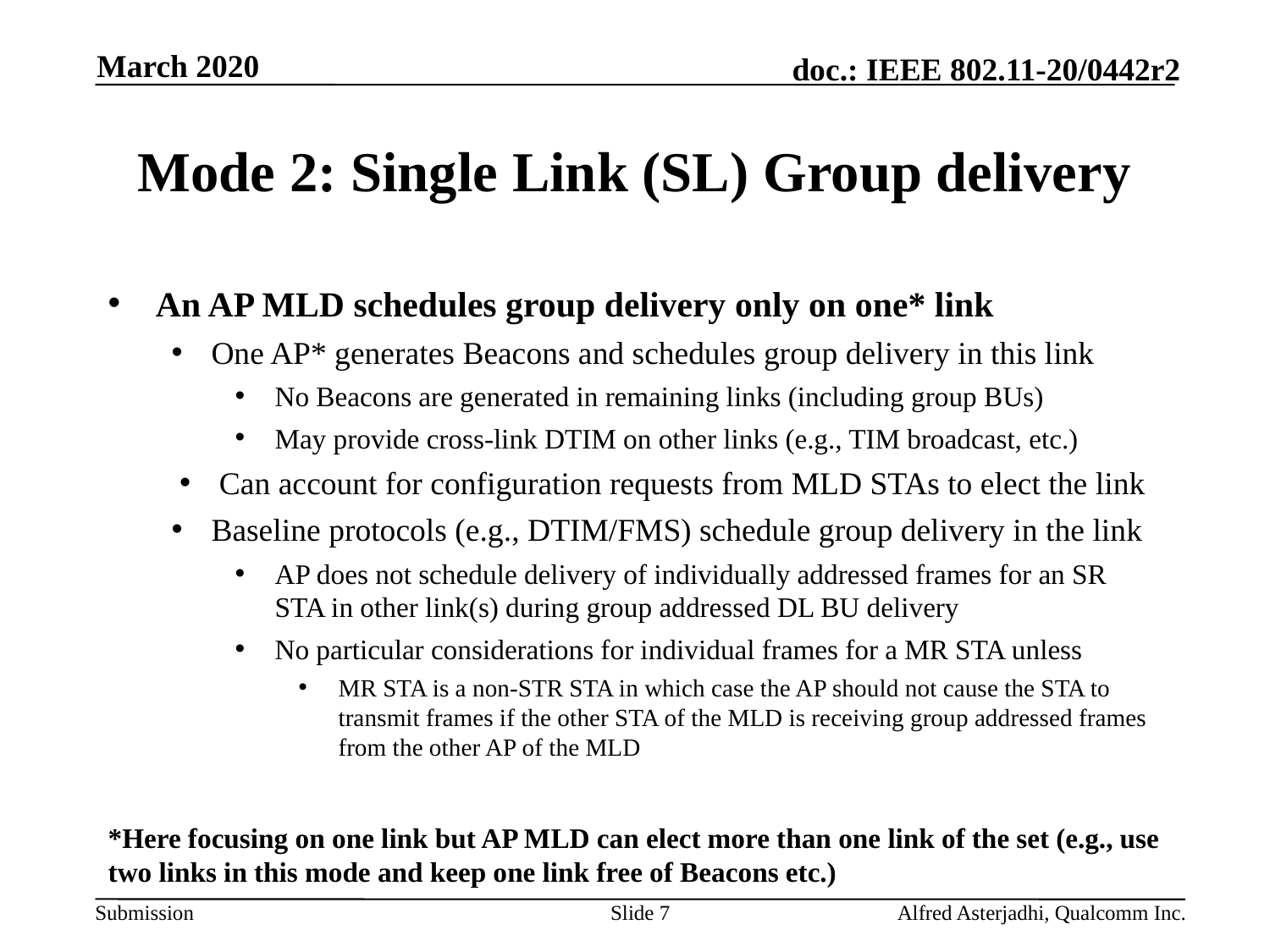

March 2020
# Mode 2: Single Link (SL) Group delivery
An AP MLD schedules group delivery only on one* link
One AP* generates Beacons and schedules group delivery in this link
No Beacons are generated in remaining links (including group BUs)
May provide cross-link DTIM on other links (e.g., TIM broadcast, etc.)
Can account for configuration requests from MLD STAs to elect the link
Baseline protocols (e.g., DTIM/FMS) schedule group delivery in the link
AP does not schedule delivery of individually addressed frames for an SR STA in other link(s) during group addressed DL BU delivery
No particular considerations for individual frames for a MR STA unless
MR STA is a non-STR STA in which case the AP should not cause the STA to transmit frames if the other STA of the MLD is receiving group addressed frames from the other AP of the MLD

*Here focusing on one link but AP MLD can elect more than one link of the set (e.g., use two links in this mode and keep one link free of Beacons etc.)
Slide 7
Alfred Asterjadhi, Qualcomm Inc.